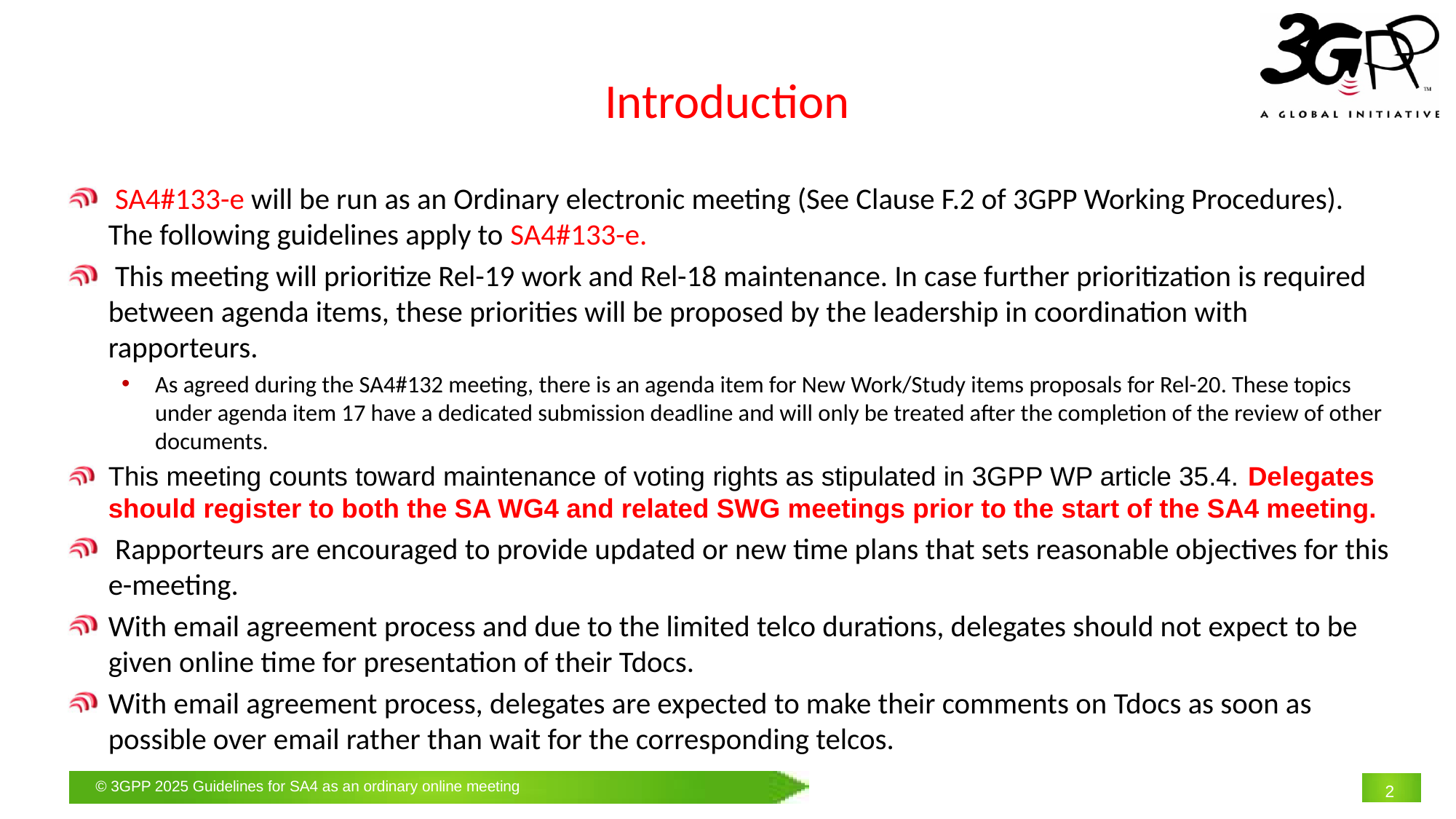

# Introduction
 SA4#133-e will be run as an Ordinary electronic meeting (See Clause F.2 of 3GPP Working Procedures). The following guidelines apply to SA4#133-e.
 This meeting will prioritize Rel-19 work and Rel-18 maintenance. In case further prioritization is required between agenda items, these priorities will be proposed by the leadership in coordination with rapporteurs.
As agreed during the SA4#132 meeting, there is an agenda item for New Work/Study items proposals for Rel-20. These topics under agenda item 17 have a dedicated submission deadline and will only be treated after the completion of the review of other documents.
This meeting counts toward maintenance of voting rights as stipulated in 3GPP WP article 35.4. Delegates should register to both the SA WG4 and related SWG meetings prior to the start of the SA4 meeting.
 Rapporteurs are encouraged to provide updated or new time plans that sets reasonable objectives for this e-meeting.
With email agreement process and due to the limited telco durations, delegates should not expect to be given online time for presentation of their Tdocs.
With email agreement process, delegates are expected to make their comments on Tdocs as soon as possible over email rather than wait for the corresponding telcos.

2